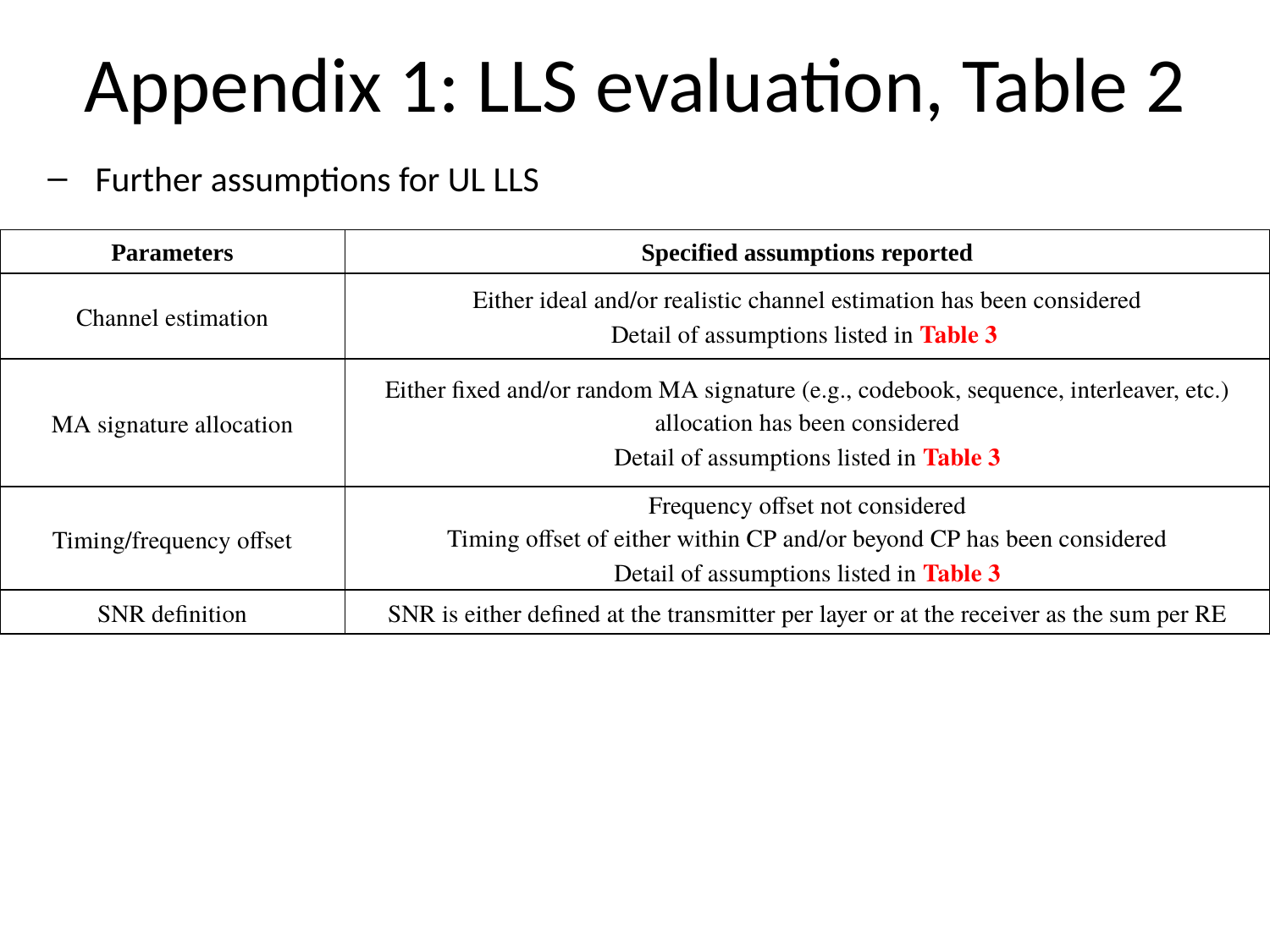

# Appendix 1: LLS evaluation, Table 2
Further assumptions for UL LLS
| Parameters | Specified assumptions reported |
| --- | --- |
| Channel estimation | Either ideal and/or realistic channel estimation has been considered Detail of assumptions listed in Table 3 |
| MA signature allocation | Either fixed and/or random MA signature (e.g., codebook, sequence, interleaver, etc.) allocation has been considered Detail of assumptions listed in Table 3 |
| Timing/frequency offset | Frequency offset not considered Timing offset of either within CP and/or beyond CP has been considered Detail of assumptions listed in Table 3 |
| SNR definition | SNR is either defined at the transmitter per layer or at the receiver as the sum per RE |